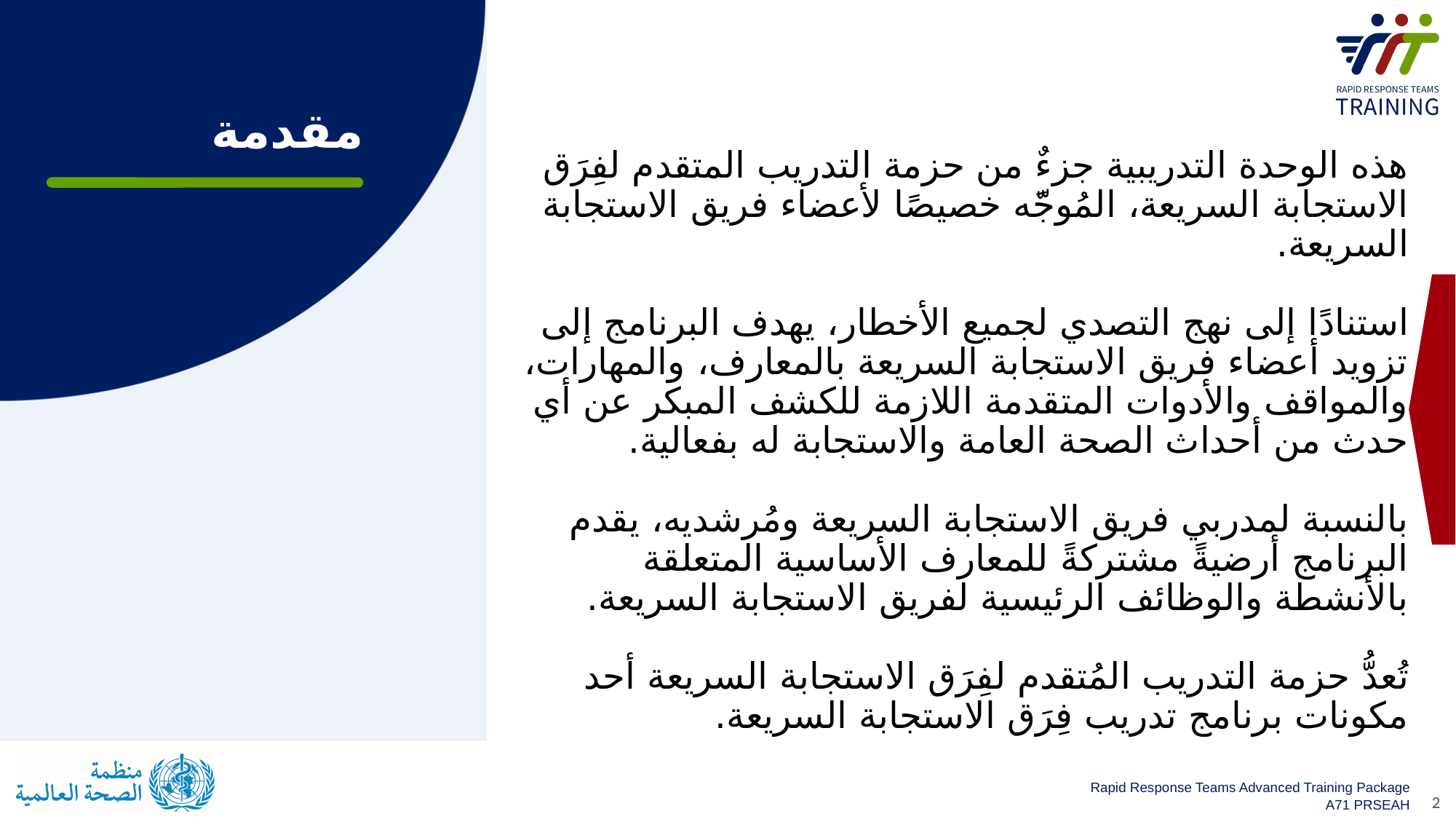

مقدمة
هذه الوحدة التدريبية جزءٌ من حزمة التدريب المتقدم لفِرَق الاستجابة السريعة، المُوجَّه خصيصًا لأعضاء فريق الاستجابة السريعة.

استنادًا إلى نهج التصدي لجميع الأخطار، يهدف البرنامج إلى تزويد أعضاء فريق الاستجابة السريعة بالمعارف، والمهارات، والمواقف والأدوات المتقدمة اللازمة للكشف المبكر عن أي حدث من أحداث الصحة العامة والاستجابة له بفعالية.

بالنسبة لمدربي فريق الاستجابة السريعة ومُرشديه، يقدم البرنامج أرضيةً مشتركةً للمعارف الأساسية المتعلقة بالأنشطة والوظائف الرئيسية لفريق الاستجابة السريعة.

تُعدُّ حزمة التدريب المُتقدم لفِرَق الاستجابة السريعة أحد مكونات برنامج تدريب فِرَق الاستجابة السريعة.

2